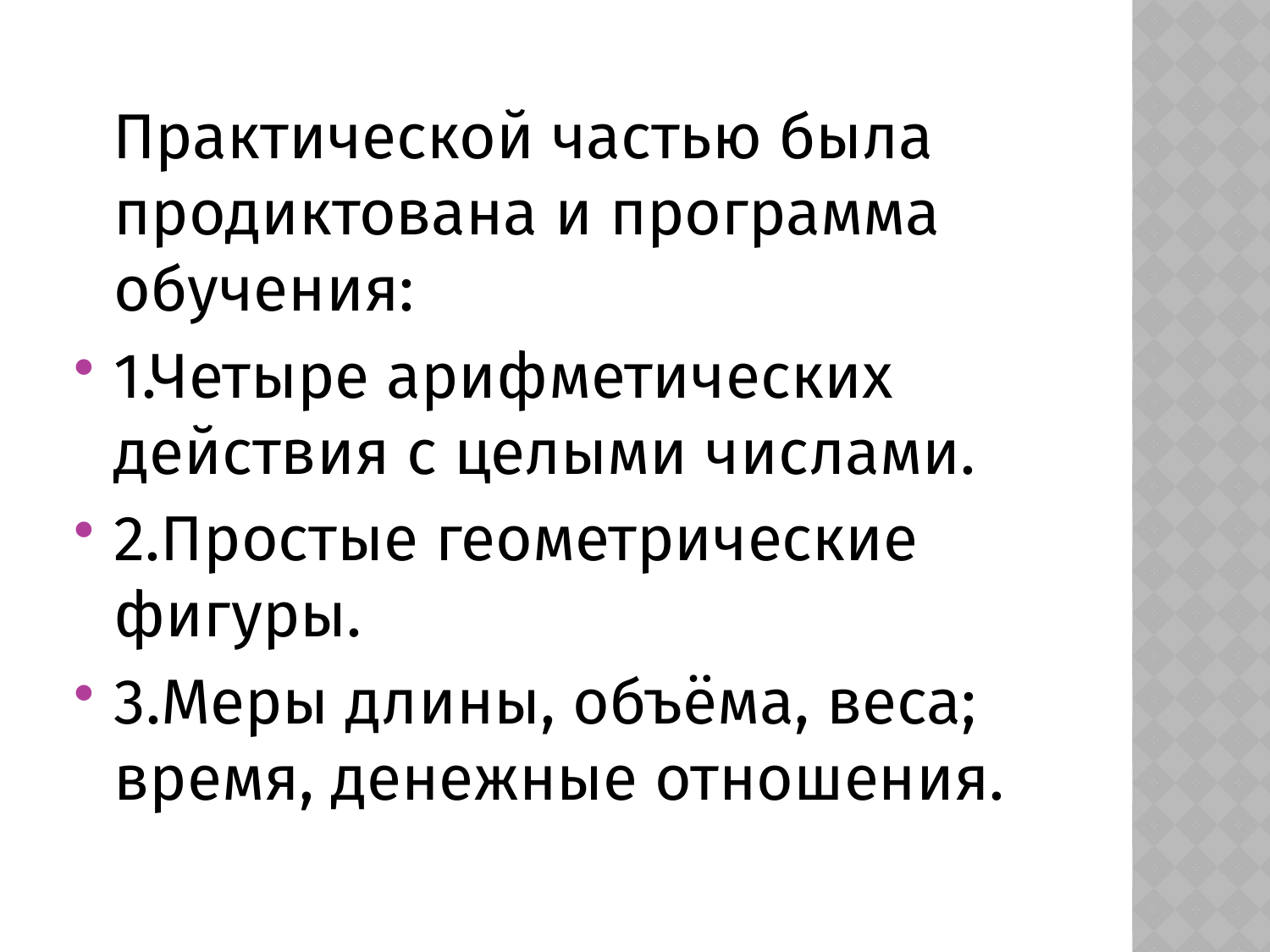

#
   Практической частью была продиктована и программа обучения:
1.Четыре арифметических действия с целыми числами.
2.Простые геометрические фигуры.
3.Меры длины, объёма, веса; время, денежные отношения.